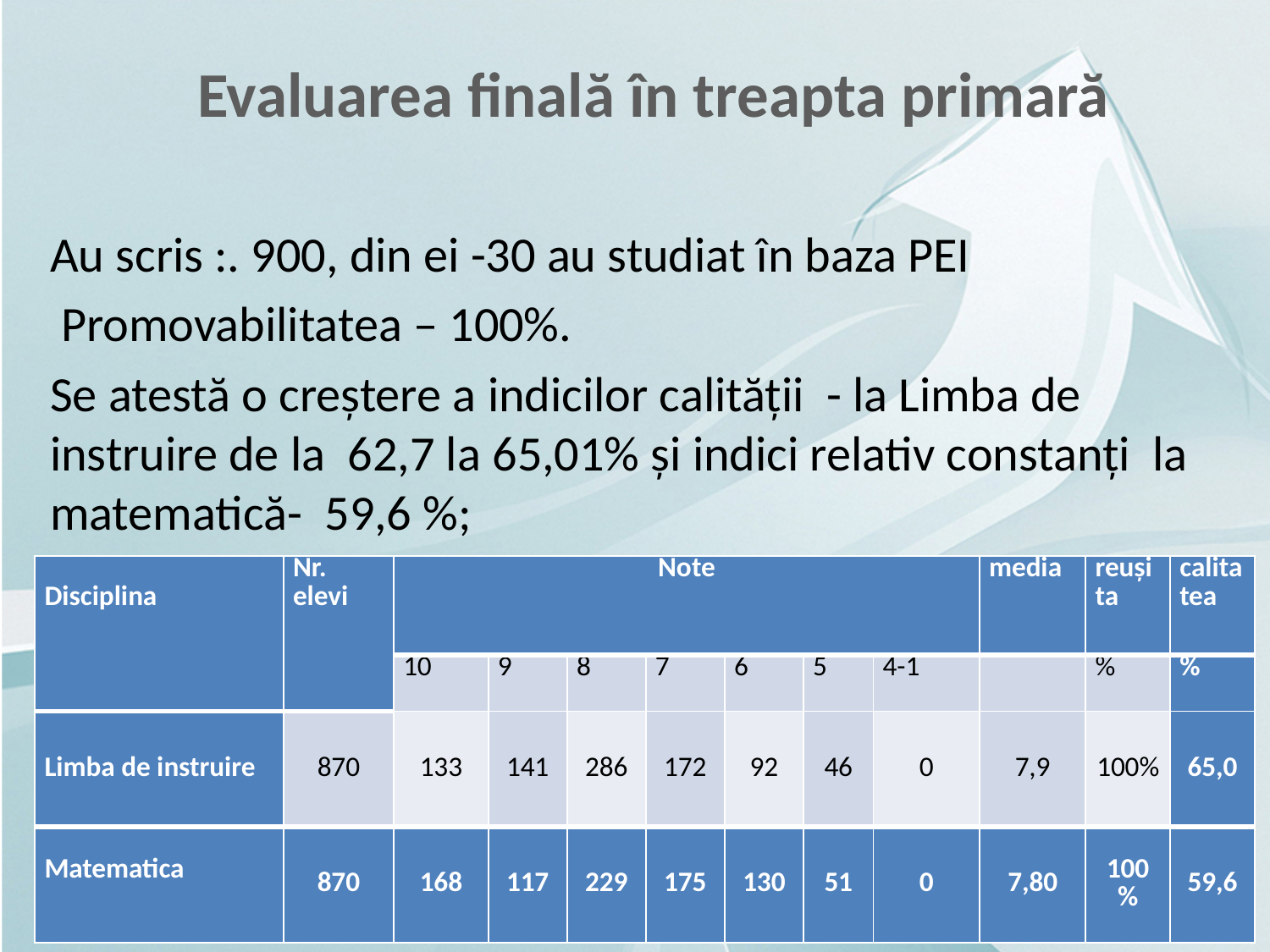

Evaluarea finală în treapta primară
Au scris :. 900, din ei -30 au studiat în baza PEI
 Promovabilitatea – 100%.
Se atestă o creștere a indicilor calității  - la Limba de instruire de la  62,7 la 65,01% și indici relativ constanți  la matematică-  59,6 %;
| Disciplina | Nr. elevi | Note |  |  |  |  |  |  | media | reuşita | calitatea |
| --- | --- | --- | --- | --- | --- | --- | --- | --- | --- | --- | --- |
|  |  | 10 | 9 | 8 | 7 | 6 | 5 | 4-1 |  | % | % |
| Limba de instruire | 870 | 133 | 141 | 286 | 172 | 92 | 46 | 0 | 7,9 | 100% | 65,0 |
| Matematica | 870 | 168 | 117 | 229 | 175 | 130 | 51 | 0 | 7,80 | 100 % | 59,6 |